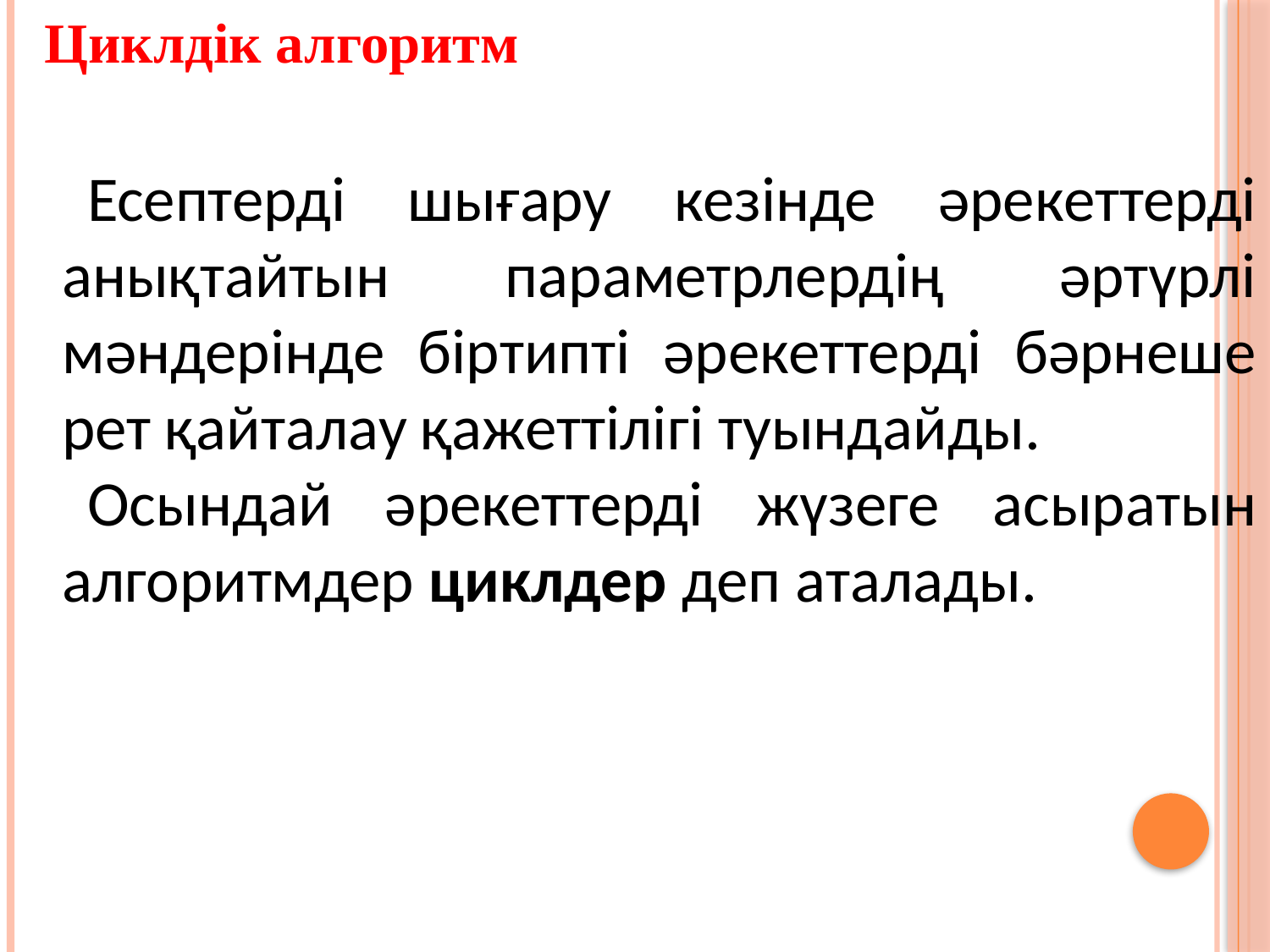

Циклдік алгоритм
Есептерді шығару кезінде әрекеттерді анықтайтын параметрлердің әртүрлі мәндерінде біртипті әрекеттерді бәрнеше рет қайталау қажеттілігі туындайды.
Осындай әрекеттерді жүзеге асыратын алгоритмдер циклдер деп аталады.